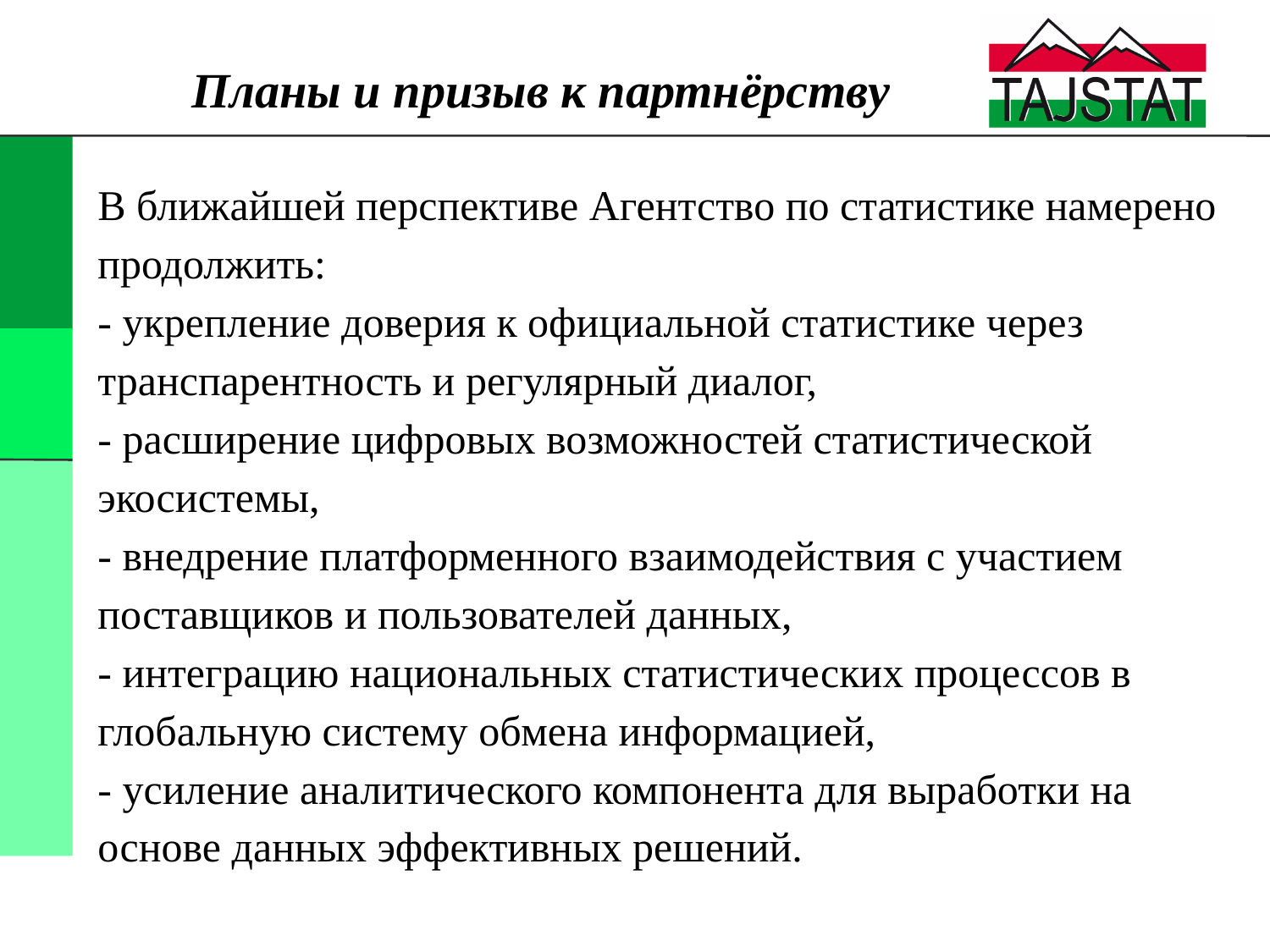

Планы и призыв к партнёрству
В ближайшей перспективе Агентство по статистике намерено продолжить:
- укрепление доверия к официальной статистике через транспарентность и регулярный диалог,
- расширение цифровых возможностей статистической экосистемы,
- внедрение платформенного взаимодействия с участием поставщиков и пользователей данных,
- интеграцию национальных статистических процессов в глобальную систему обмена информацией,
- усиление аналитического компонента для выработки на основе данных эффективных решений.